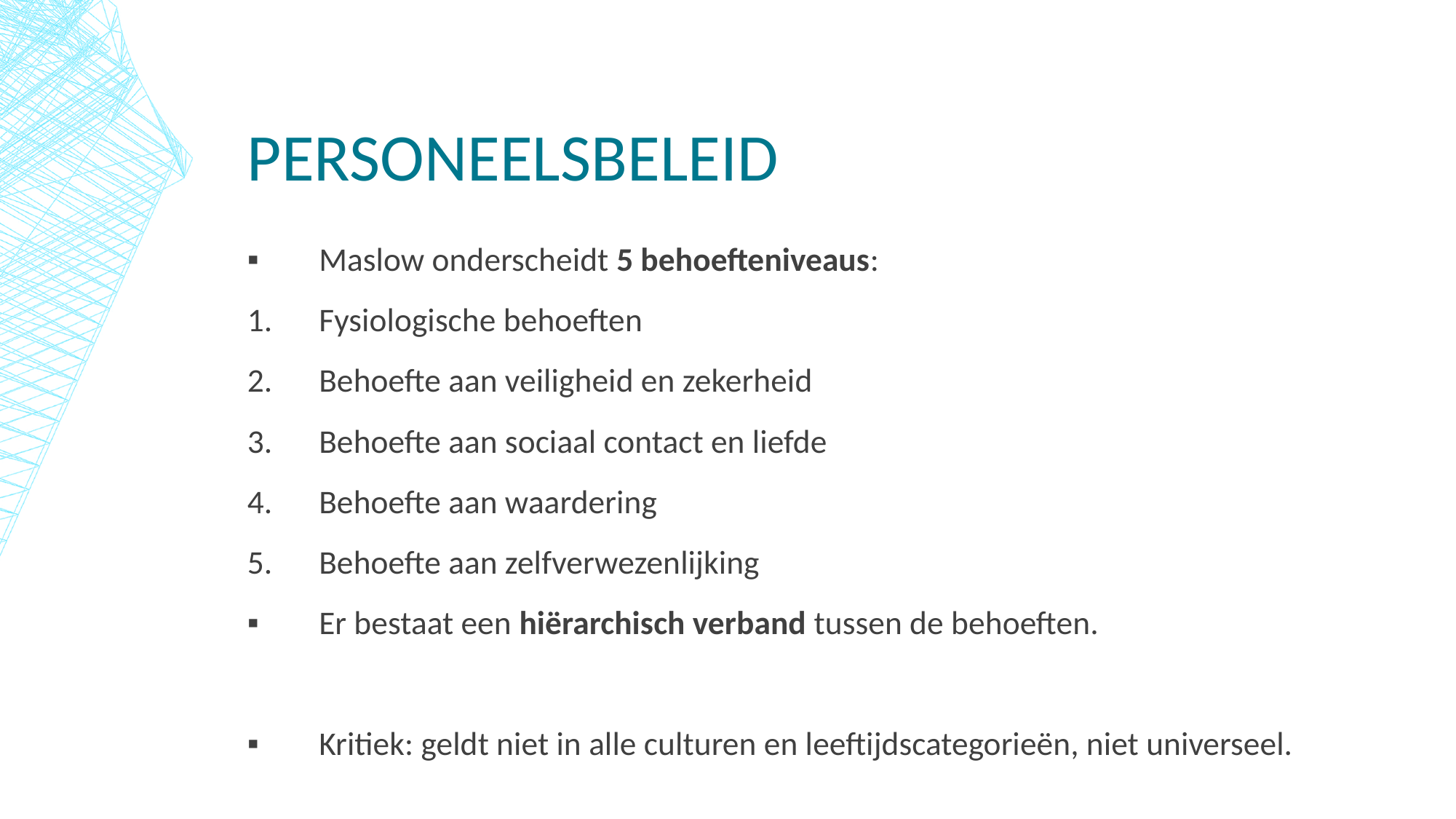

# Personeelsbeleid
Maslow onderscheidt 5 behoefteniveaus:
Fysiologische behoeften
Behoefte aan veiligheid en zekerheid
Behoefte aan sociaal contact en liefde
Behoefte aan waardering
Behoefte aan zelfverwezenlijking
Er bestaat een hiërarchisch verband tussen de behoeften.

Kritiek: geldt niet in alle culturen en leeftijdscategorieën, niet universeel.